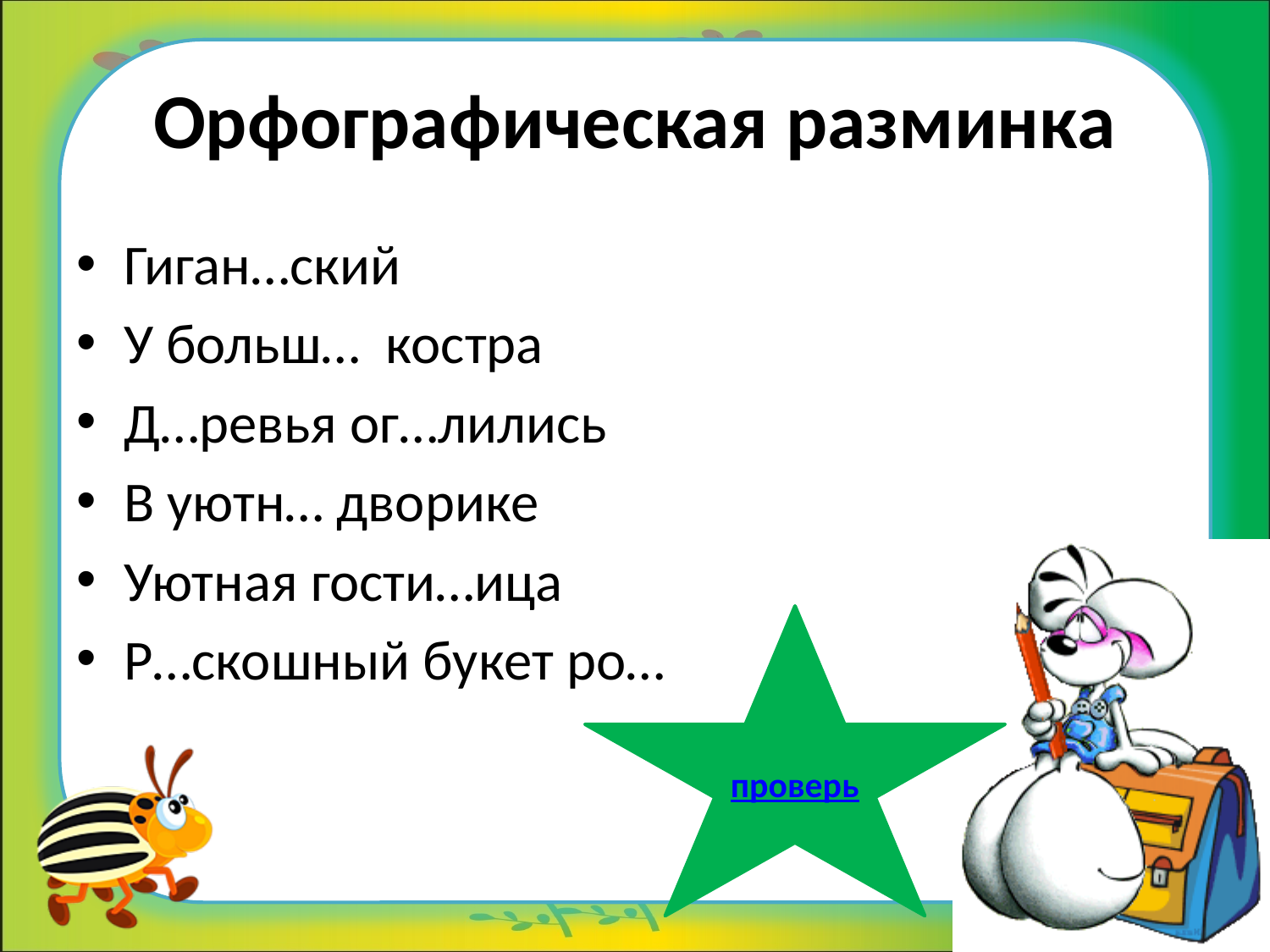

# Орфографическая разминка
Гиган…ский
У больш…  костра
Д…ревья ог…лились
В уютн… дворике
Уютная гости…ица
Р…скошный букет ро…

проверь